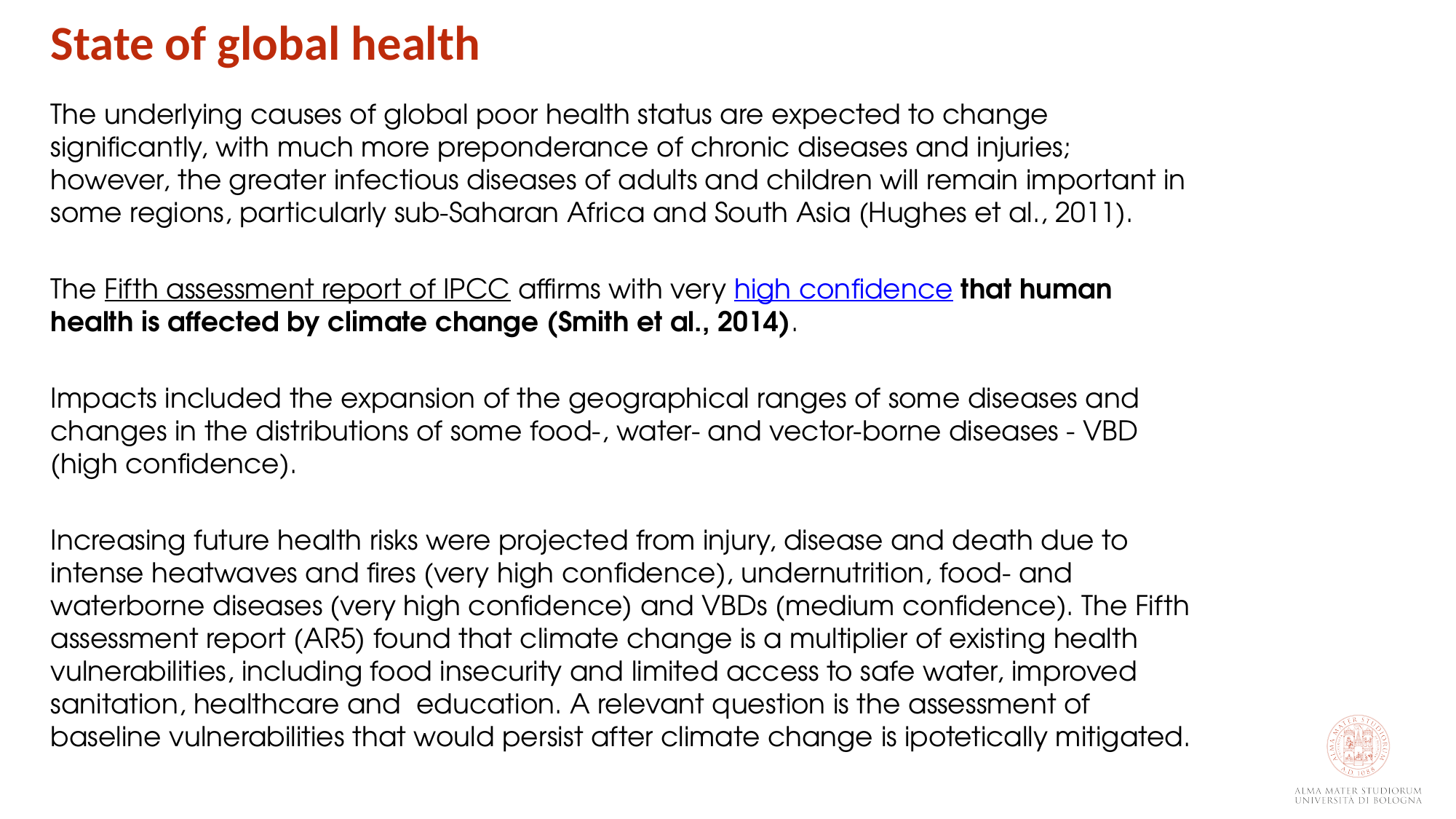

State of global health
The underlying causes of global poor health status are expected to change significantly, with much more preponderance of chronic diseases and injuries; however, the greater infectious diseases of adults and children will remain important in some regions, particularly sub-Saharan Africa and South Asia (Hughes et al., 2011).

The Fifth assessment report of IPCC affirms with very high confidence that human health is affected by climate change (Smith et al., 2014).

Impacts included the expansion of the geographical ranges of some diseases and changes in the distributions of some food-, water- and vector-borne diseases - VBD (high confidence).

Increasing future health risks were projected from injury, disease and death due to intense heatwaves and fires (very high confidence), undernutrition, food- and waterborne diseases (very high confidence) and VBDs (medium confidence). The Fifth assessment report (AR5) found that climate change is a multiplier of existing health vulnerabilities, including food insecurity and limited access to safe water, improved sanitation, healthcare and  education. A relevant question is the assessment of baseline vulnerabilities that would persist after climate change is ipotetically mitigated.